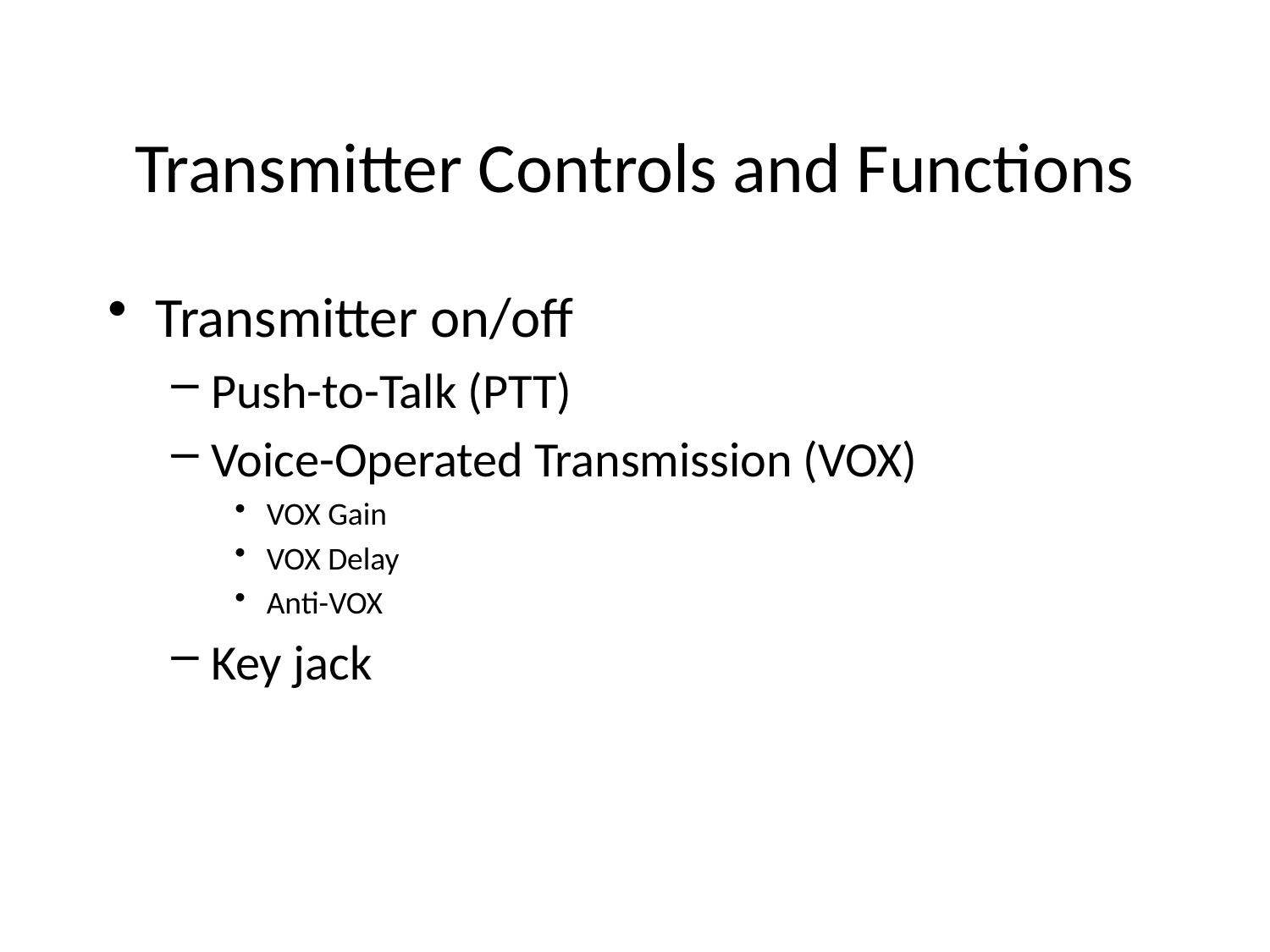

Transmitter Controls and Functions
Transmitter on/off
Push-to-Talk (PTT)
Voice-Operated Transmission (VOX)
VOX Gain
VOX Delay
Anti-VOX
Key jack